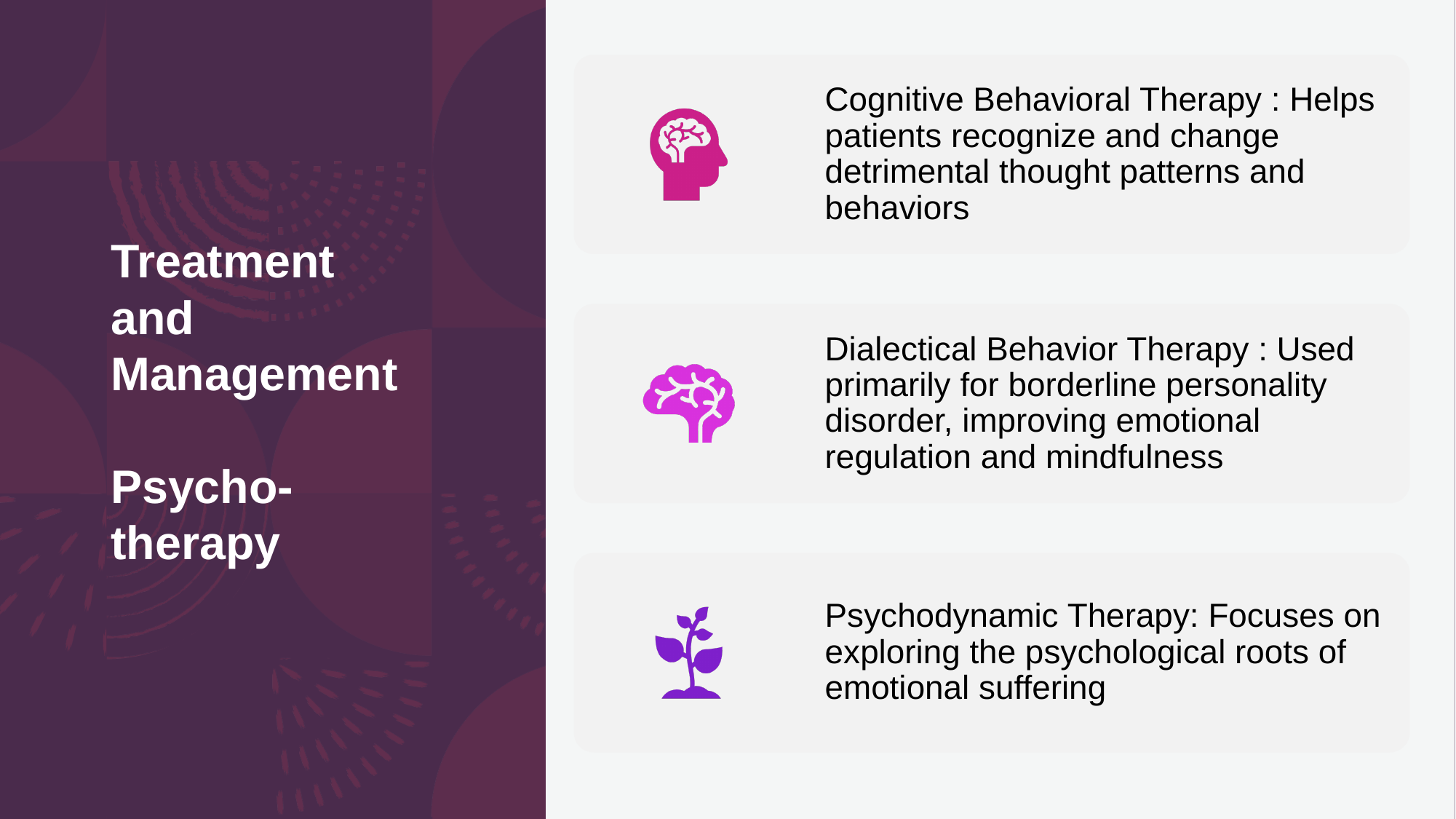

Cognitive Behavioral Therapy : Helps patients recognize and change detrimental thought patterns and behaviors
Dialectical Behavior Therapy : Used primarily for borderline personality disorder, improving emotional regulation and mindfulness
Psychodynamic Therapy: Focuses on exploring the psychological roots of emotional suffering
# Treatment and Management Psycho- therapy